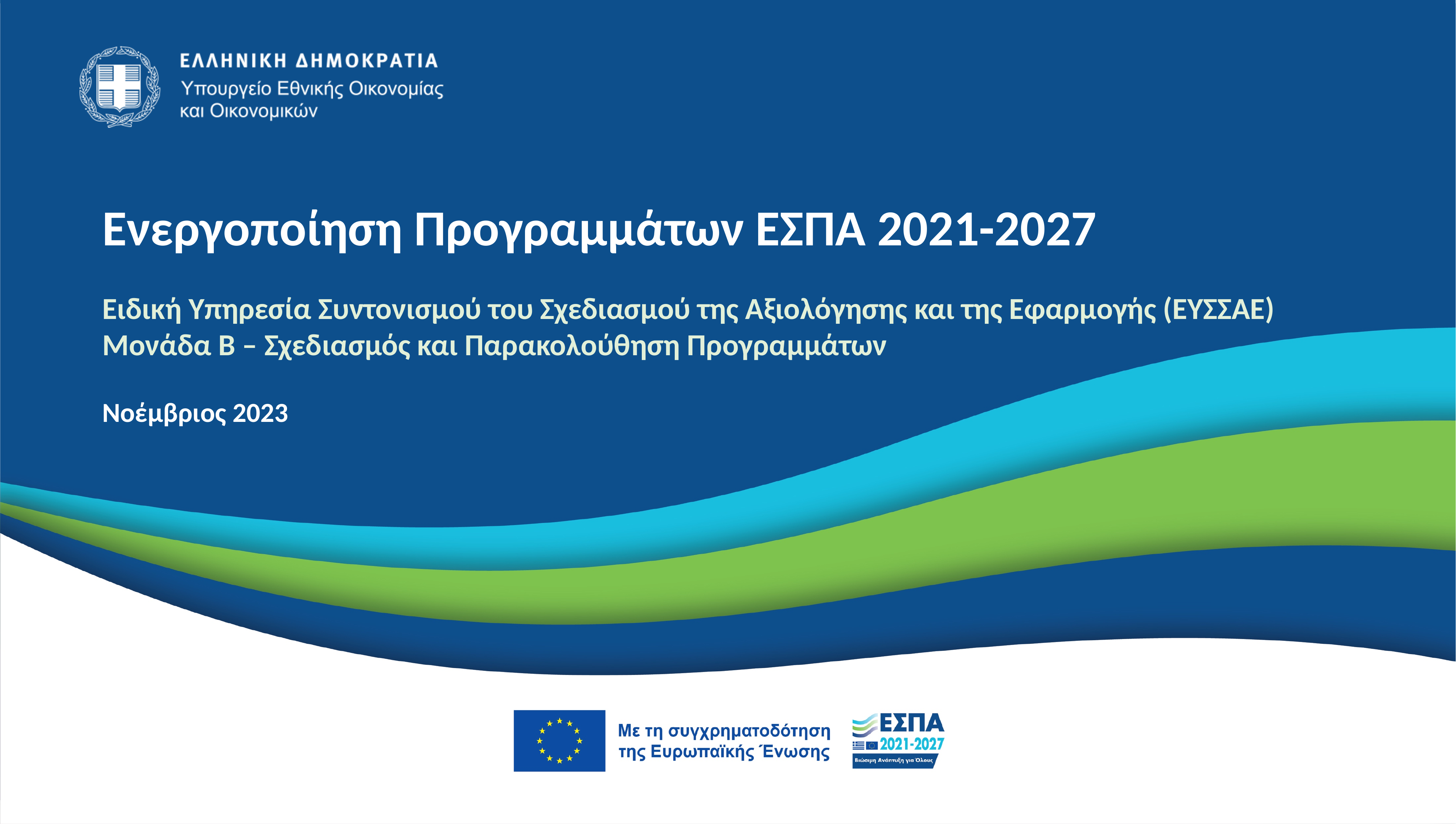

Ενεργοποίηση Προγραμμάτων ΕΣΠΑ 2021-2027

Ειδική Υπηρεσία Συντονισμού του Σχεδιασμού της Αξιολόγησης και της Εφαρμογής (ΕΥΣΣΑΕ)
Μονάδα Β – Σχεδιασμός και Παρακολούθηση Προγραμμάτων

Νοέμβριος 2023